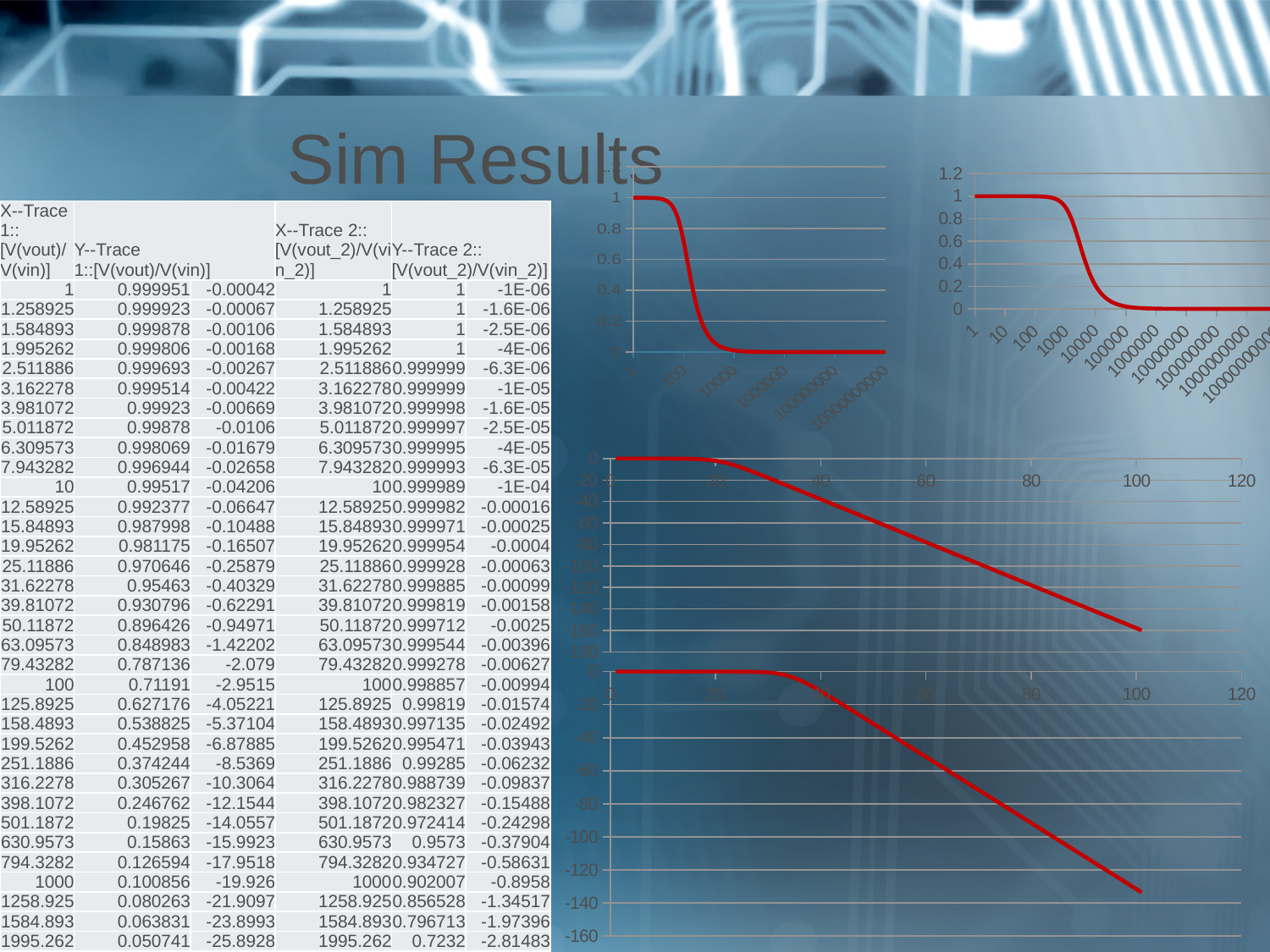

# Sim Results

### Chart

| Category |  |
|---|---|

### Chart

| Category |  |
|---|---|
| X--Trace 1::[V(vout)/V(vin)] | Y--Trace 1::[V(vout)/V(vin)] |  | X--Trace 2::[V(vout\_2)/V(vin\_2)] | Y--Trace 2::[V(vout\_2)/V(vin\_2)] |  |
| --- | --- | --- | --- | --- | --- |
| 1 | 0.999951 | -0.00042 | 1 | 1 | -1E-06 |
| 1.258925 | 0.999923 | -0.00067 | 1.258925 | 1 | -1.6E-06 |
| 1.584893 | 0.999878 | -0.00106 | 1.584893 | 1 | -2.5E-06 |
| 1.995262 | 0.999806 | -0.00168 | 1.995262 | 1 | -4E-06 |
| 2.511886 | 0.999693 | -0.00267 | 2.511886 | 0.999999 | -6.3E-06 |
| 3.162278 | 0.999514 | -0.00422 | 3.162278 | 0.999999 | -1E-05 |
| 3.981072 | 0.99923 | -0.00669 | 3.981072 | 0.999998 | -1.6E-05 |
| 5.011872 | 0.99878 | -0.0106 | 5.011872 | 0.999997 | -2.5E-05 |
| 6.309573 | 0.998069 | -0.01679 | 6.309573 | 0.999995 | -4E-05 |
| 7.943282 | 0.996944 | -0.02658 | 7.943282 | 0.999993 | -6.3E-05 |
| 10 | 0.99517 | -0.04206 | 10 | 0.999989 | -1E-04 |
| 12.58925 | 0.992377 | -0.06647 | 12.58925 | 0.999982 | -0.00016 |
| 15.84893 | 0.987998 | -0.10488 | 15.84893 | 0.999971 | -0.00025 |
| 19.95262 | 0.981175 | -0.16507 | 19.95262 | 0.999954 | -0.0004 |
| 25.11886 | 0.970646 | -0.25879 | 25.11886 | 0.999928 | -0.00063 |
| 31.62278 | 0.95463 | -0.40329 | 31.62278 | 0.999885 | -0.00099 |
| 39.81072 | 0.930796 | -0.62291 | 39.81072 | 0.999819 | -0.00158 |
| 50.11872 | 0.896426 | -0.94971 | 50.11872 | 0.999712 | -0.0025 |
| 63.09573 | 0.848983 | -1.42202 | 63.09573 | 0.999544 | -0.00396 |
| 79.43282 | 0.787136 | -2.079 | 79.43282 | 0.999278 | -0.00627 |
| 100 | 0.71191 | -2.9515 | 100 | 0.998857 | -0.00994 |
| 125.8925 | 0.627176 | -4.05221 | 125.8925 | 0.99819 | -0.01574 |
| 158.4893 | 0.538825 | -5.37104 | 158.4893 | 0.997135 | -0.02492 |
| 199.5262 | 0.452958 | -6.87885 | 199.5262 | 0.995471 | -0.03943 |
| 251.1886 | 0.374244 | -8.5369 | 251.1886 | 0.99285 | -0.06232 |
| 316.2278 | 0.305267 | -10.3064 | 316.2278 | 0.988739 | -0.09837 |
| 398.1072 | 0.246762 | -12.1544 | 398.1072 | 0.982327 | -0.15488 |
| 501.1872 | 0.19825 | -14.0557 | 501.1872 | 0.972414 | -0.24298 |
| 630.9573 | 0.15863 | -15.9923 | 630.9573 | 0.9573 | -0.37904 |
| 794.3282 | 0.126594 | -17.9518 | 794.3282 | 0.934727 | -0.58631 |
| 1000 | 0.100856 | -19.926 | 1000 | 0.902007 | -0.8958 |
| 1258.925 | 0.080263 | -21.9097 | 1258.925 | 0.856528 | -1.34517 |
| 1584.893 | 0.063831 | -23.8993 | 1584.893 | 0.796713 | -1.97396 |
| 1995.262 | 0.050741 | -25.8928 | 1995.262 | 0.7232 | -2.81483 |
| 2511.886 | 0.040324 | -27.8887 | 2511.886 | 0.639478 | -3.88348 |
| 3162.278 | 0.03204 | -29.8861 | 3162.278 | 0.551252 | -5.173 |
| 3981.072 | 0.025455 | -31.8844 | 3981.072 | 0.464706 | -6.65643 |
| 5011.872 | 0.020222 | -33.8834 | 5011.872 | 0.38478 | -8.29574 |
| 6309.573 | 0.016064 | -35.8827 | 6309.573 | 0.31435 | -10.0517 |
| 7943.282 | 0.012761 | -37.8823 | 7943.282 | 0.254379 | -11.8904 |
| 10000 | 0.010137 | -39.882 | 10000 | 0.204517 | -13.7854 |
| 12589.25 | 0.008052 | -41.8819 | 12589.25 | 0.163722 | -15.7179 |
| 15848.93 | 0.006396 | -43.8818 | 15848.93 | 0.130697 | -17.6747 |
| 19952.62 | 0.005081 | -45.8817 | 19952.62 | 0.104145 | -19.6472 |
| 25118.86 | 0.004036 | -47.8817 | 25118.86 | 0.082892 | -21.6298 |
| 31622.78 | 0.003206 | -49.8816 | 31622.78 | 0.065927 | -23.6188 |
| 39810.72 | 0.002546 | -51.8816 | 39810.72 | 0.05241 | -25.6118 |
| 50118.72 | 0.002023 | -53.8816 | 50118.72 | 0.041651 | -27.6074 |
| 63095.73 | 0.001607 | -55.8816 | 63095.73 | 0.033096 | -29.6046 |
| 79432.82 | 0.001276 | -57.8816 | 79432.82 | 0.026294 | -31.6029 |
| 100000 | 0.001014 | -59.8816 | 100000 | 0.020889 | -33.6017 |
| 125892.5 | 0.000805 | -61.8816 | 125892.5 | 0.016594 | -35.601 |
| 158489.3 | 0.00064 | -63.8816 | 158489.3 | 0.013182 | -37.6006 |
| 199526.2 | 0.000508 | -65.8816 | 199526.2 | 0.010471 | -39.6003 |
| 251188.6 | 0.000404 | -67.8816 | 251188.6 | 0.008317 | -41.6002 |
| 316227.8 | 0.000321 | -69.8816 | 316227.8 | 0.006607 | -43.6 |
| 398107.2 | 0.000255 | -71.8816 | 398107.2 | 0.005248 | -45.6 |
| 501187.2 | 0.000202 | -73.8816 | 501187.2 | 0.004169 | -47.5999 |
| 630957.3 | 0.000161 | -75.8816 | 630957.3 | 0.003311 | -49.5999 |
| 794328.2 | 0.000128 | -77.8816 | 794328.2 | 0.00263 | -51.5999 |
| 1000000 | 0.000101 | -79.8816 | 1000000 | 0.002089 | -53.5999 |
| 1258925 | 8.05E-05 | -81.8816 | 1258925 | 0.00166 | -55.5999 |
| 1584893 | 6.4E-05 | -83.8816 | 1584893 | 0.001318 | -57.5999 |
| 1995262 | 5.08E-05 | -85.8816 | 1995262 | 0.001047 | -59.5999 |
| 2511886 | 4.04E-05 | -87.8816 | 2511886 | 0.000832 | -61.5999 |
| 3162278 | 3.21E-05 | -89.8816 | 3162278 | 0.000661 | -63.5999 |
| 3981072 | 2.55E-05 | -91.8816 | 3981072 | 0.000525 | -65.5999 |
| 5011872 | 2.02E-05 | -93.8816 | 5011872 | 0.000417 | -67.5999 |
| 6309573 | 1.61E-05 | -95.8816 | 6309573 | 0.000331 | -69.5999 |
| 7943282 | 1.28E-05 | -97.8816 | 7943282 | 0.000263 | -71.5999 |
| 10000000 | 1.01E-05 | -99.8816 | 10000000 | 0.000209 | -73.5999 |
| 12589254 | 8.05E-06 | -101.882 | 12589254 | 0.000166 | -75.5999 |
| 15848932 | 6.4E-06 | -103.882 | 15848932 | 0.000132 | -77.5999 |
| 19952623 | 5.08E-06 | -105.882 | 19952623 | 0.000105 | -79.5999 |
| 25118864 | 4.04E-06 | -107.882 | 25118864 | 8.32E-05 | -81.5999 |
| 31622777 | 3.21E-06 | -109.882 | 31622777 | 6.61E-05 | -83.5999 |
| 39810717 | 2.55E-06 | -111.882 | 39810717 | 5.25E-05 | -85.5999 |
| 50118723 | 2.02E-06 | -113.882 | 50118723 | 4.17E-05 | -87.5999 |
| 63095734 | 1.61E-06 | -115.882 | 63095734 | 3.31E-05 | -89.5999 |
| 79432823 | 1.28E-06 | -117.882 | 79432823 | 2.63E-05 | -91.5999 |
| 1E+08 | 1.01E-06 | -119.882 | 1E+08 | 2.09E-05 | -93.5999 |
| 1.26E+08 | 8.05E-07 | -121.882 | 1.26E+08 | 1.66E-05 | -95.5999 |
| 1.58E+08 | 6.4E-07 | -123.882 | 1.58E+08 | 1.32E-05 | -97.5999 |
| 2E+08 | 5.08E-07 | -125.882 | 2E+08 | 1.05E-05 | -99.5999 |
| 2.51E+08 | 4.04E-07 | -127.882 | 2.51E+08 | 8.32E-06 | -101.6 |
| 3.16E+08 | 3.21E-07 | -129.882 | 3.16E+08 | 6.61E-06 | -103.6 |
| 3.98E+08 | 2.55E-07 | -131.882 | 3.98E+08 | 5.25E-06 | -105.6 |
| 5.01E+08 | 2.02E-07 | -133.882 | 5.01E+08 | 4.17E-06 | -107.6 |
| 6.31E+08 | 1.61E-07 | -135.882 | 6.31E+08 | 3.31E-06 | -109.6 |
| 7.94E+08 | 1.28E-07 | -137.882 | 7.94E+08 | 2.63E-06 | -111.6 |
| 1E+09 | 1.01E-07 | -139.882 | 1E+09 | 2.09E-06 | -113.6 |
| 1.26E+09 | 8.05E-08 | -141.882 | 1.26E+09 | 1.66E-06 | -115.6 |
| 1.58E+09 | 6.4E-08 | -143.882 | 1.58E+09 | 1.32E-06 | -117.6 |
| 2E+09 | 5.08E-08 | -145.882 | 2E+09 | 1.05E-06 | -119.6 |
| 2.51E+09 | 4.04E-08 | -147.882 | 2.51E+09 | 8.32E-07 | -121.6 |
| 3.16E+09 | 3.21E-08 | -149.882 | 3.16E+09 | 6.61E-07 | -123.6 |
| 3.98E+09 | 2.55E-08 | -151.882 | 3.98E+09 | 5.25E-07 | -125.6 |
| 5.01E+09 | 2.02E-08 | -153.882 | 5.01E+09 | 4.17E-07 | -127.6 |
| 6.31E+09 | 1.61E-08 | -155.882 | 6.31E+09 | 3.31E-07 | -129.6 |
| 7.94E+09 | 1.28E-08 | -157.882 | 7.94E+09 | 2.63E-07 | -131.6 |
| 1E+10 | 1.01E-08 | -159.882 | 1E+10 | 2.09E-07 | -133.6 |

### Chart

| Category |  |
|---|---|

### Chart

| Category |  |
|---|---|